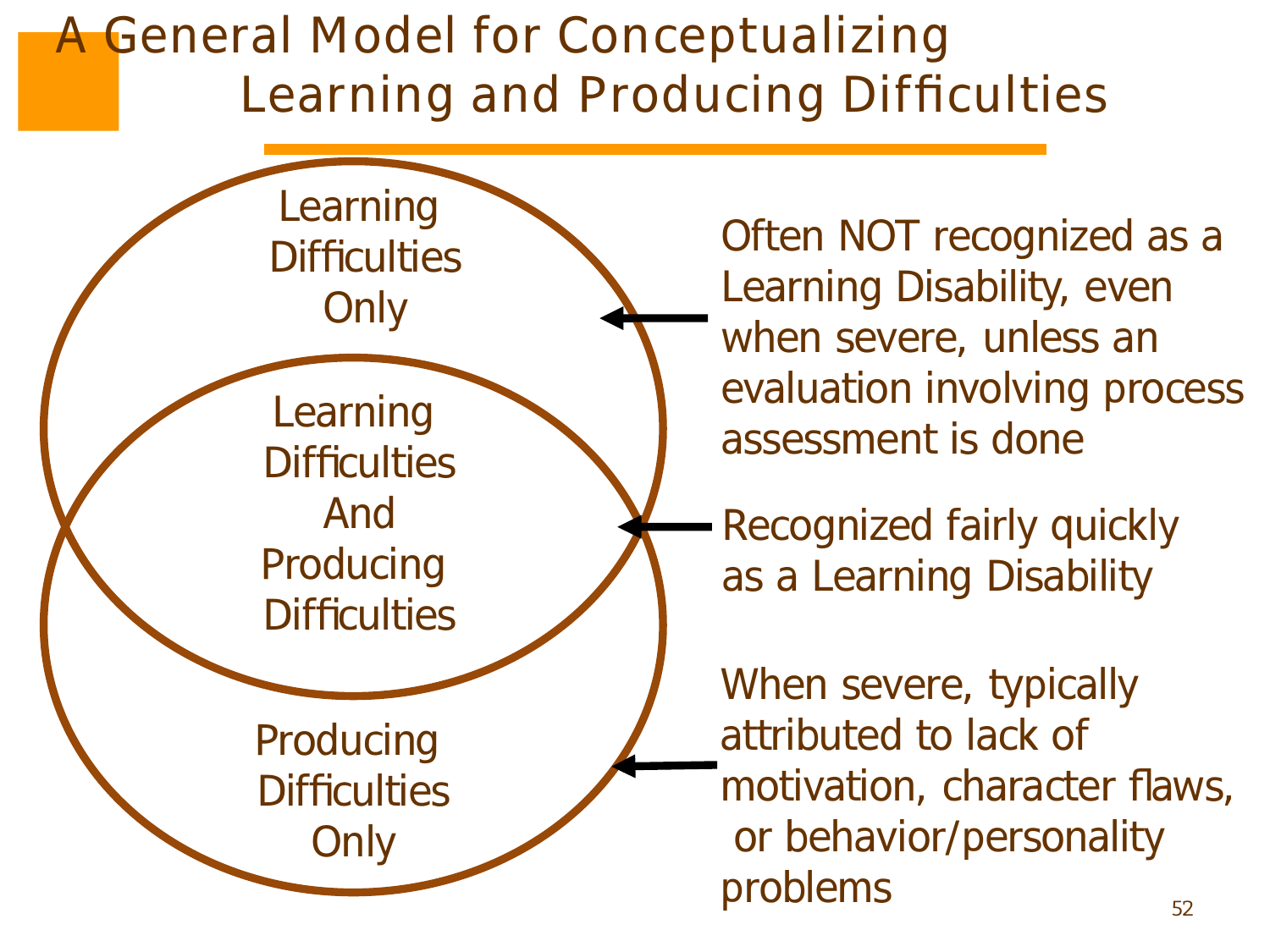

A General Model for Conceptualizing
	    Learning and Producing Difficulties

Learning
Difficulties
Only
Often NOT recognized as a Learning Disability, even when severe, unless an evaluation involving process assessment is done

Learning
Difficulties
And
Producing
Difficulties
Recognized fairly quickly as a Learning Disability

When severe, typically attributed to lack of motivation, character flaws,  or behavior/personality problems
Producing
Difficulties
Only

52